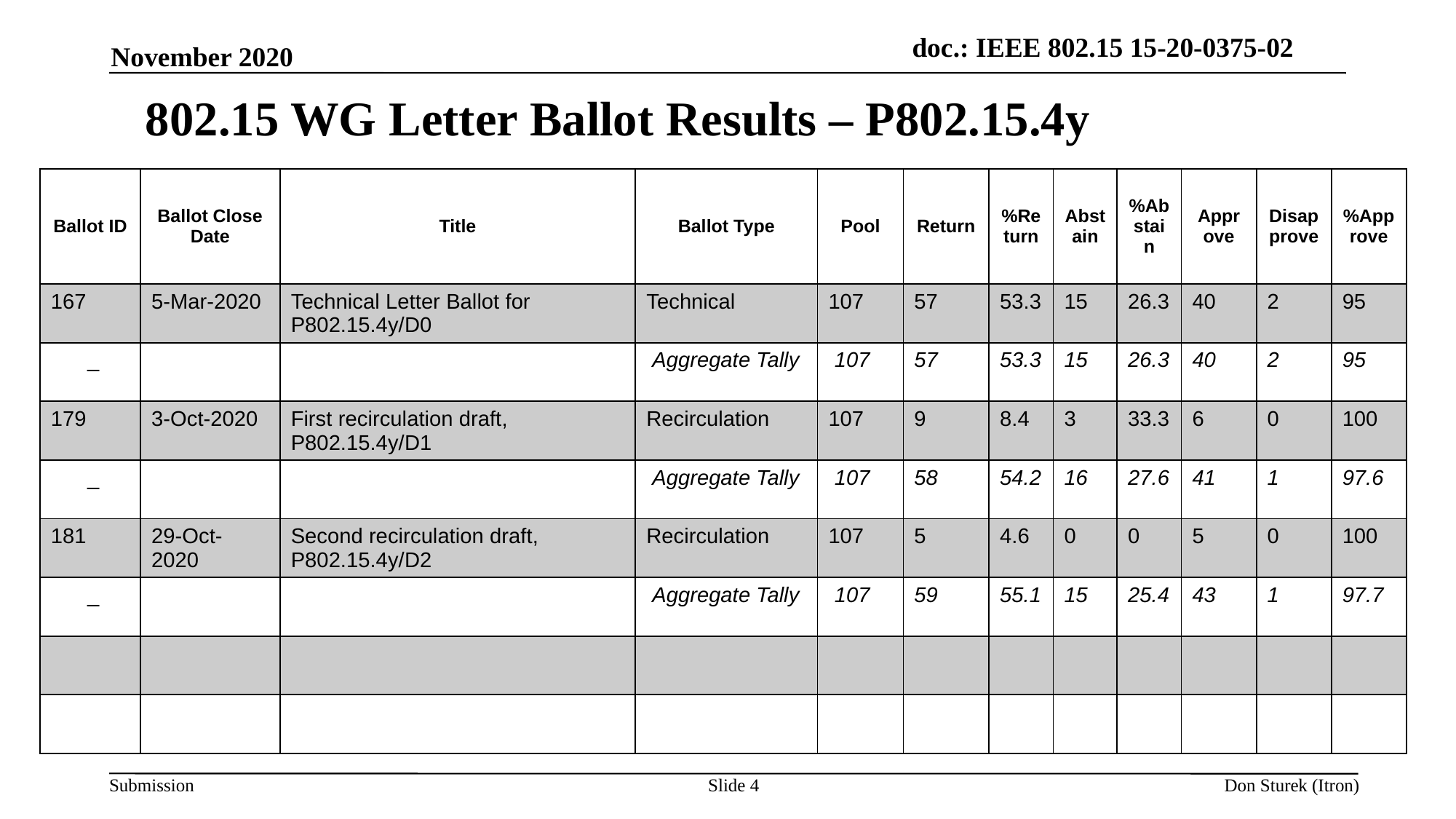

November 2020
802.15 WG Letter Ballot Results – P802.15.4y
| Ballot ID | Ballot Close Date | Title | Ballot Type | Pool | Return | %Return | Abstain | %Abstain | Approve | Disapprove | %Approve |
| --- | --- | --- | --- | --- | --- | --- | --- | --- | --- | --- | --- |
| 167 | 5-Mar-2020 | Technical Letter Ballot for P802.15.4y/D0 | Technical | 107 | 57 | 53.3 | 15 | 26.3 | 40 | 2 | 95 |
| \_ |  |  | Aggregate Tally | 107 | 57 | 53.3 | 15 | 26.3 | 40 | 2 | 95 |
| 179 | 3-Oct-2020 | First recirculation draft, P802.15.4y/D1 | Recirculation | 107 | 9 | 8.4 | 3 | 33.3 | 6 | 0 | 100 |
| \_ |  |  | Aggregate Tally | 107 | 58 | 54.2 | 16 | 27.6 | 41 | 1 | 97.6 |
| 181 | 29-Oct-2020 | Second recirculation draft, P802.15.4y/D2 | Recirculation | 107 | 5 | 4.6 | 0 | 0 | 5 | 0 | 100 |
| \_ |  |  | Aggregate Tally | 107 | 59 | 55.1 | 15 | 25.4 | 43 | 1 | 97.7 |
|  |  |  |  |  |  |  |  |  |  |  |  |
|  |  |  |  |  |  |  |  |  |  |  |  |
Slide 4
Don Sturek (Itron)